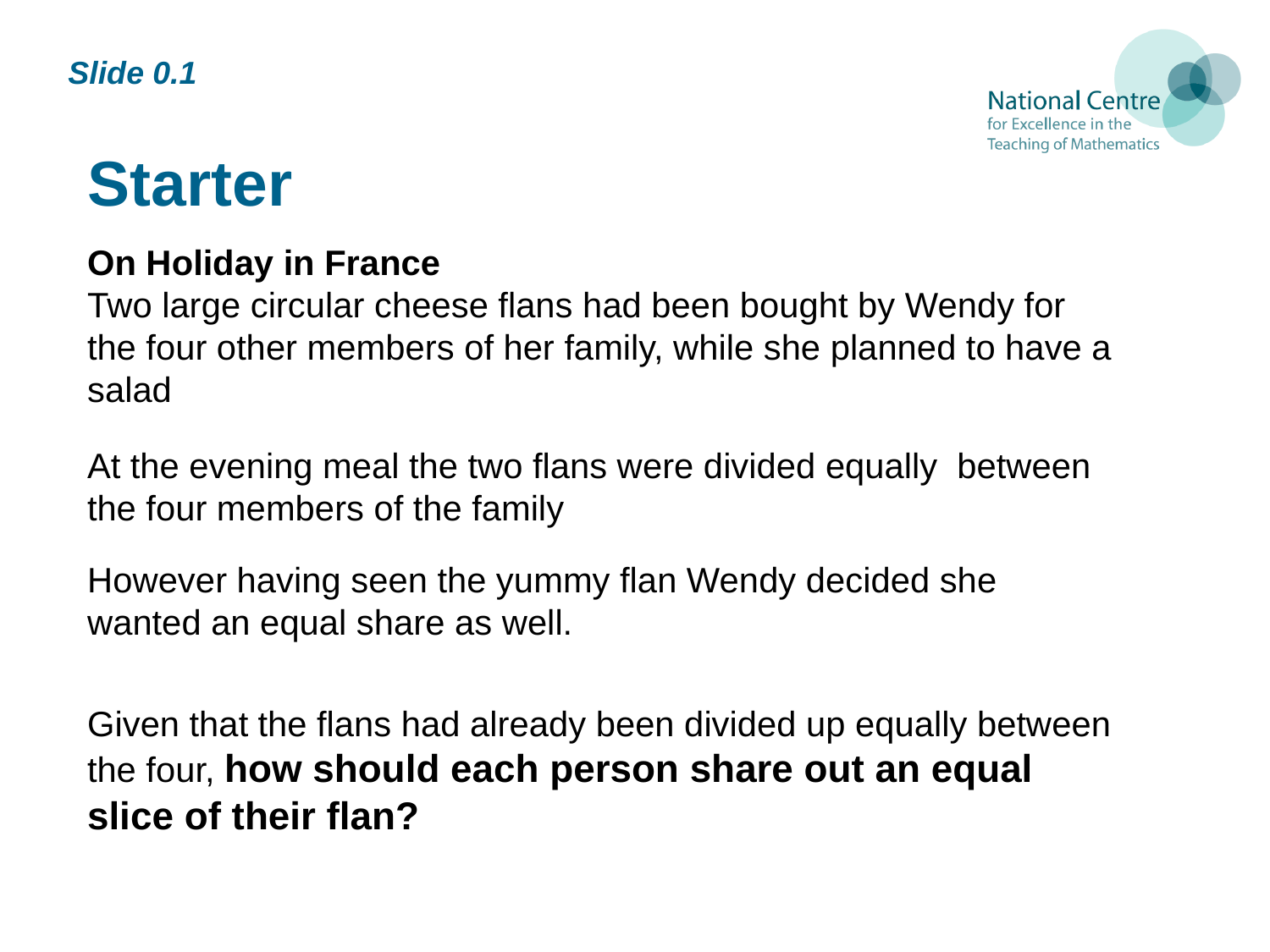

Slide 0.1
# Starter

On Holiday in France
Two large circular cheese flans had been bought by Wendy for the four other members of her family, while she planned to have a salad

At the evening meal the two flans were divided equally  between the four members of the family

However having seen the yummy flan Wendy decided she wanted an equal share as well.

Given that the flans had already been divided up equally between the four, how should each person share out an equal slice of their flan?